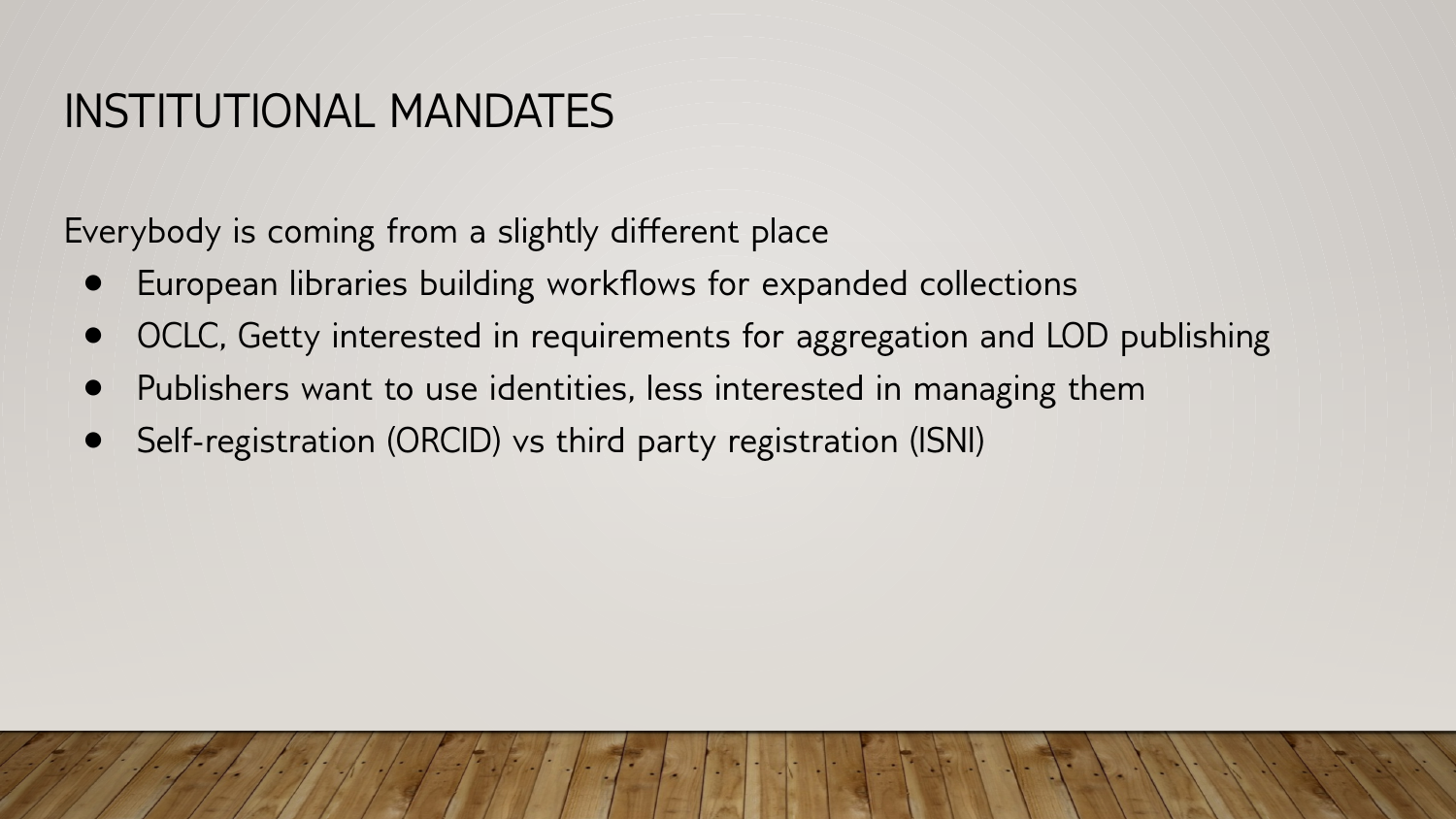

# Institutional mandates
Everybody is coming from a slightly different place
European libraries building workflows for expanded collections
OCLC, Getty interested in requirements for aggregation and LOD publishing
Publishers want to use identities, less interested in managing them
Self-registration (ORCID) vs third party registration (ISNI)